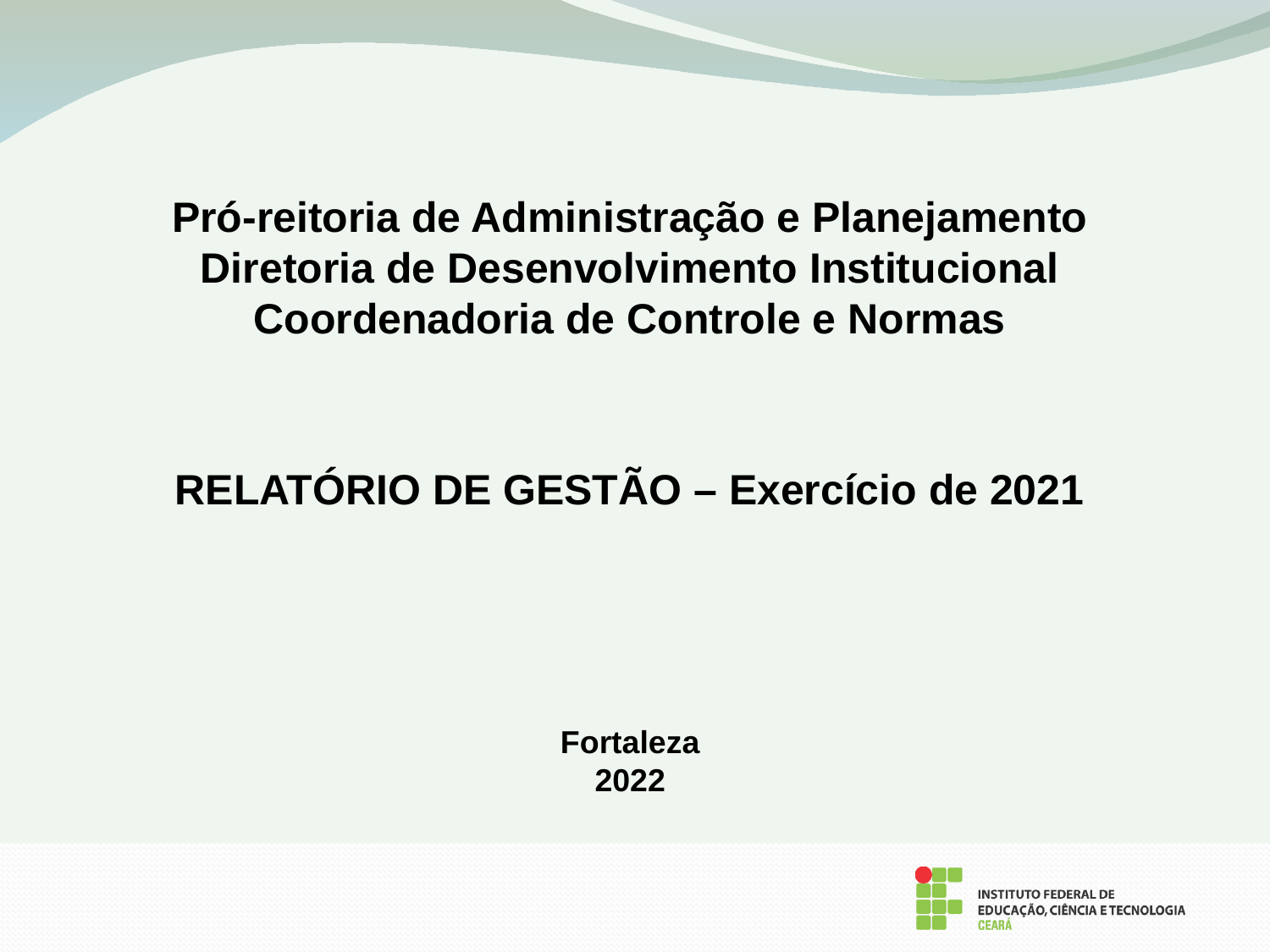

Pró-reitoria de Administração e Planejamento
Diretoria de Desenvolvimento Institucional
Coordenadoria de Controle e Normas
RELATÓRIO DE GESTÃO – Exercício de 2021
Fortaleza
2022